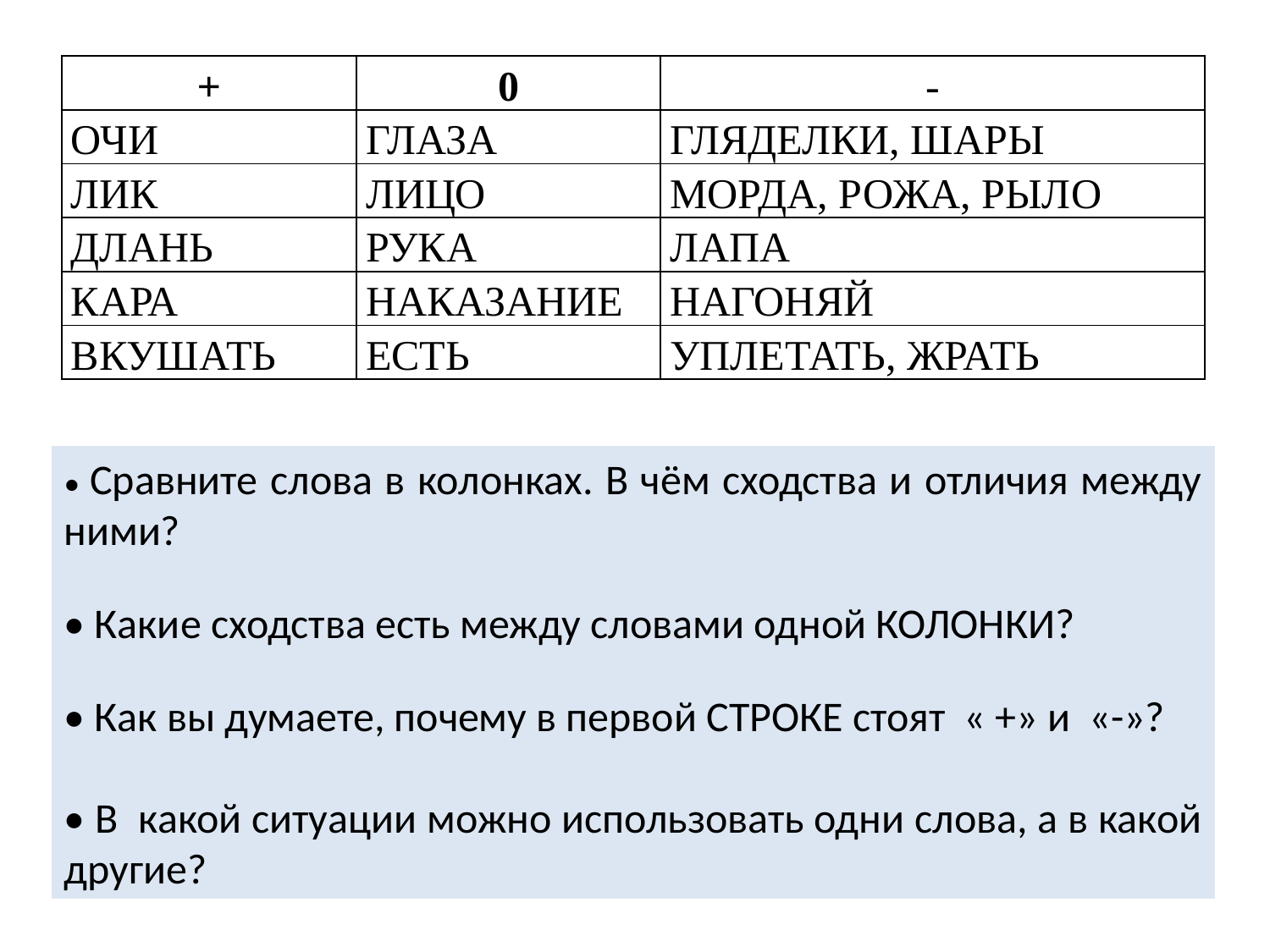

| + | 0 | - |
| --- | --- | --- |
| ОЧИ | ГЛАЗА | ГЛЯДЕЛКИ, ШАРЫ |
| ЛИК | ЛИЦО | МОРДА, РОЖА, РЫЛО |
| ДЛАНЬ | РУКА | ЛАПА |
| КАРА | НАКАЗАНИЕ | НАГОНЯЙ |
| ВКУШАТЬ | ЕСТЬ | УПЛЕТАТЬ, ЖРАТЬ |
• Сравните слова в колонках. В чём сходства и отличия между ними?

• Какие сходства есть между словами одной КОЛОНКИ?

• Как вы думаете, почему в первой СТРОКЕ стоят  « +» и  «-»?

• В  какой ситуации можно использовать одни слова, а в какой другие?